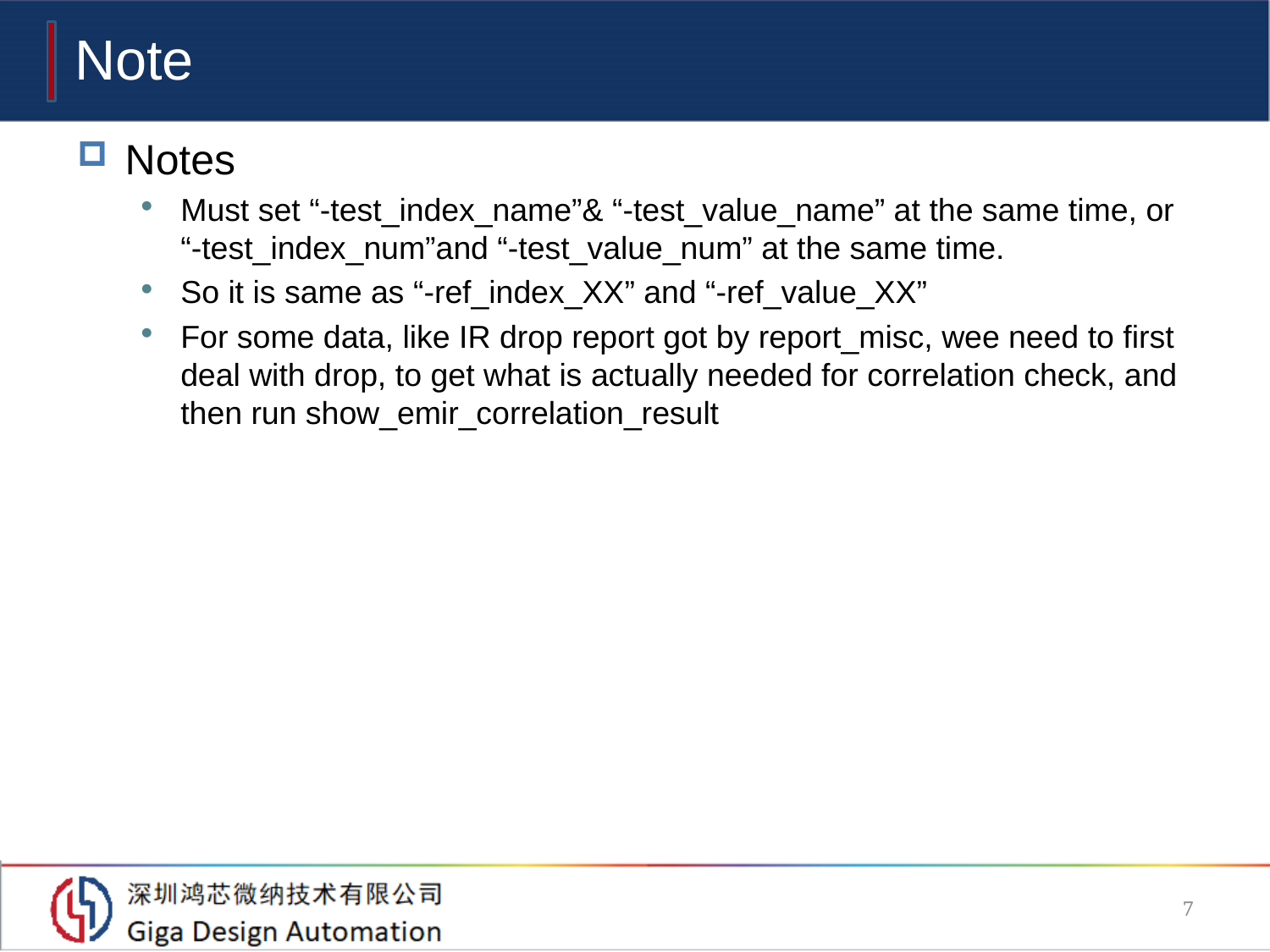

# Note
Notes
Must set “-test_index_name”& “-test_value_name” at the same time, or “-test_index_num”and “-test_value_num” at the same time.
So it is same as “-ref_index_XX” and “-ref_value_XX”
For some data, like IR drop report got by report_misc, wee need to first deal with drop, to get what is actually needed for correlation check, and then run show_emir_correlation_result
7